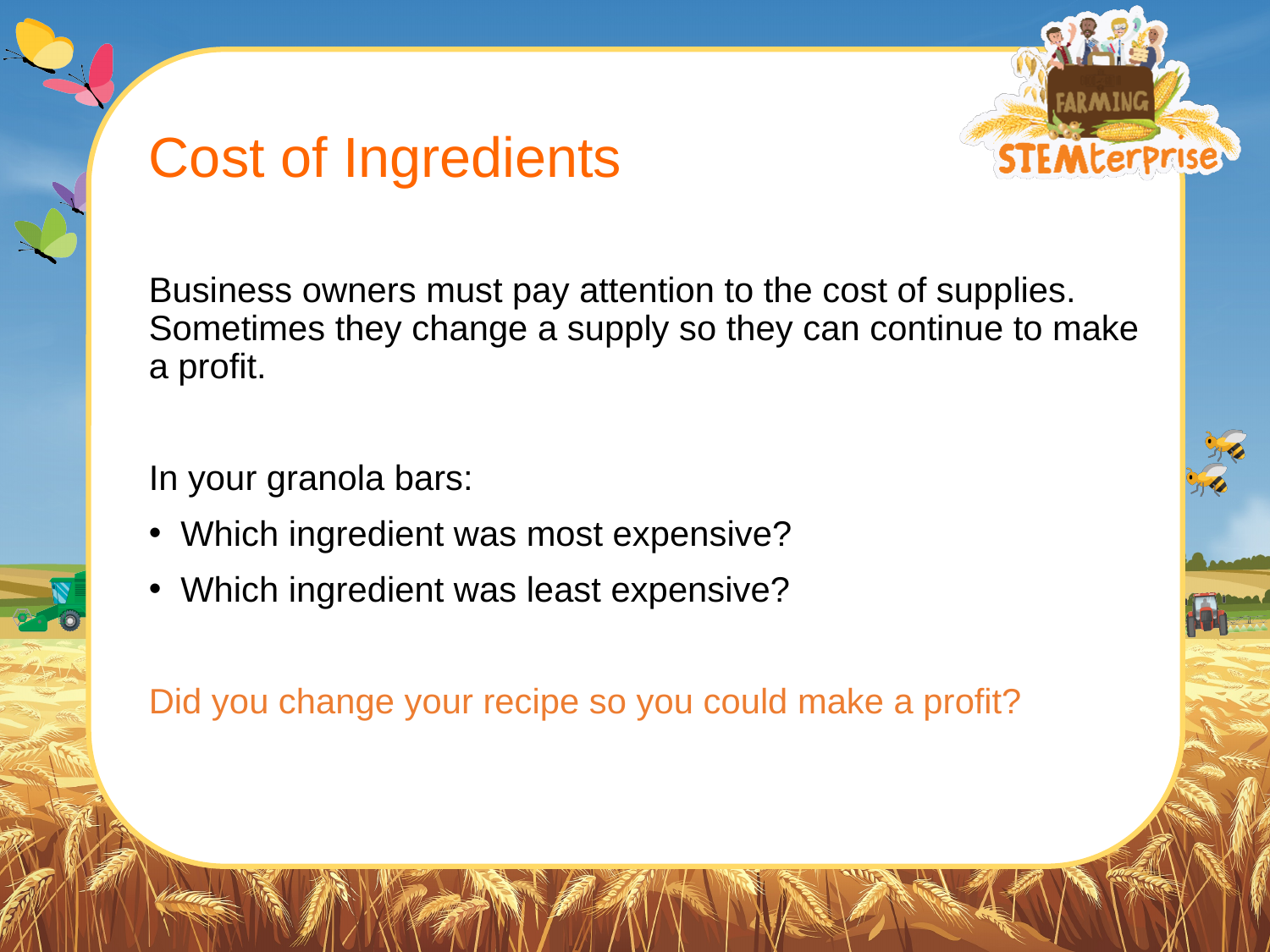

# Cost of Ingredients
Business owners must pay attention to the cost of supplies. Sometimes they change a supply so they can continue to make a profit.

In your granola bars:
Which ingredient was most expensive?
Which ingredient was least expensive?

Did you change your recipe so you could make a profit?